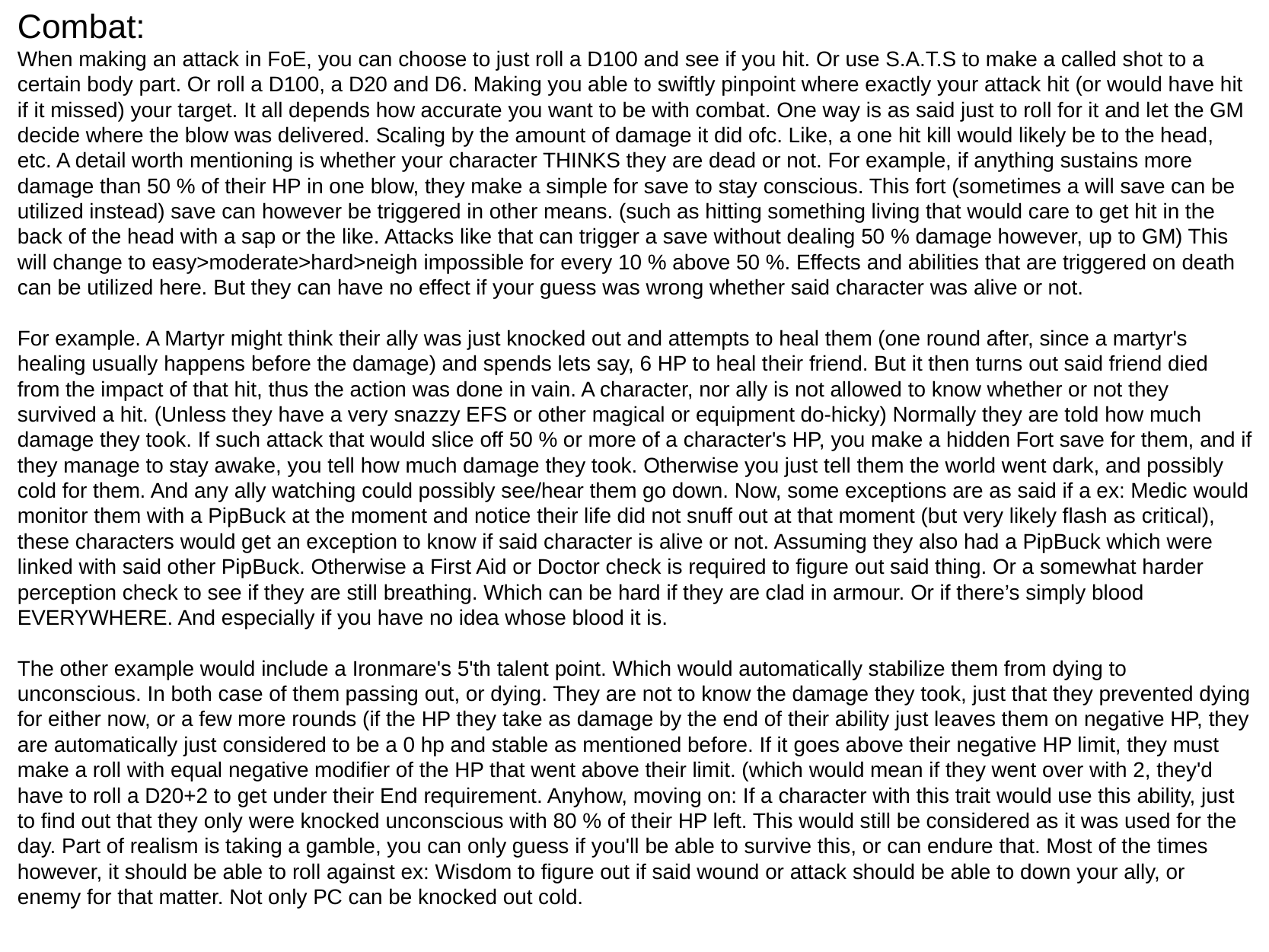

Combat:
When making an attack in FoE, you can choose to just roll a D100 and see if you hit. Or use S.A.T.S to make a called shot to a certain body part. Or roll a D100, a D20 and D6. Making you able to swiftly pinpoint where exactly your attack hit (or would have hit if it missed) your target. It all depends how accurate you want to be with combat. One way is as said just to roll for it and let the GM decide where the blow was delivered. Scaling by the amount of damage it did ofc. Like, a one hit kill would likely be to the head, etc. A detail worth mentioning is whether your character THINKS they are dead or not. For example, if anything sustains more damage than 50 % of their HP in one blow, they make a simple for save to stay conscious. This fort (sometimes a will save can be utilized instead) save can however be triggered in other means. (such as hitting something living that would care to get hit in the back of the head with a sap or the like. Attacks like that can trigger a save without dealing 50 % damage however, up to GM) This will change to easy>moderate>hard>neigh impossible for every 10 % above 50 %. Effects and abilities that are triggered on death can be utilized here. But they can have no effect if your guess was wrong whether said character was alive or not.

For example. A Martyr might think their ally was just knocked out and attempts to heal them (one round after, since a martyr's healing usually happens before the damage) and spends lets say, 6 HP to heal their friend. But it then turns out said friend died from the impact of that hit, thus the action was done in vain. A character, nor ally is not allowed to know whether or not they survived a hit. (Unless they have a very snazzy EFS or other magical or equipment do-hicky) Normally they are told how much damage they took. If such attack that would slice off 50 % or more of a character's HP, you make a hidden Fort save for them, and if they manage to stay awake, you tell how much damage they took. Otherwise you just tell them the world went dark, and possibly cold for them. And any ally watching could possibly see/hear them go down. Now, some exceptions are as said if a ex: Medic would monitor them with a PipBuck at the moment and notice their life did not snuff out at that moment (but very likely flash as critical), these characters would get an exception to know if said character is alive or not. Assuming they also had a PipBuck which were linked with said other PipBuck. Otherwise a First Aid or Doctor check is required to figure out said thing. Or a somewhat harder perception check to see if they are still breathing. Which can be hard if they are clad in armour. Or if there’s simply blood EVERYWHERE. And especially if you have no idea whose blood it is.

The other example would include a Ironmare's 5'th talent point. Which would automatically stabilize them from dying to unconscious. In both case of them passing out, or dying. They are not to know the damage they took, just that they prevented dying for either now, or a few more rounds (if the HP they take as damage by the end of their ability just leaves them on negative HP, they are automatically just considered to be a 0 hp and stable as mentioned before. If it goes above their negative HP limit, they must make a roll with equal negative modifier of the HP that went above their limit. (which would mean if they went over with 2, they'd have to roll a D20+2 to get under their End requirement. Anyhow, moving on: If a character with this trait would use this ability, just to find out that they only were knocked unconscious with 80 % of their HP left. This would still be considered as it was used for the day. Part of realism is taking a gamble, you can only guess if you'll be able to survive this, or can endure that. Most of the times however, it should be able to roll against ex: Wisdom to figure out if said wound or attack should be able to down your ally, or enemy for that matter. Not only PC can be knocked out cold.